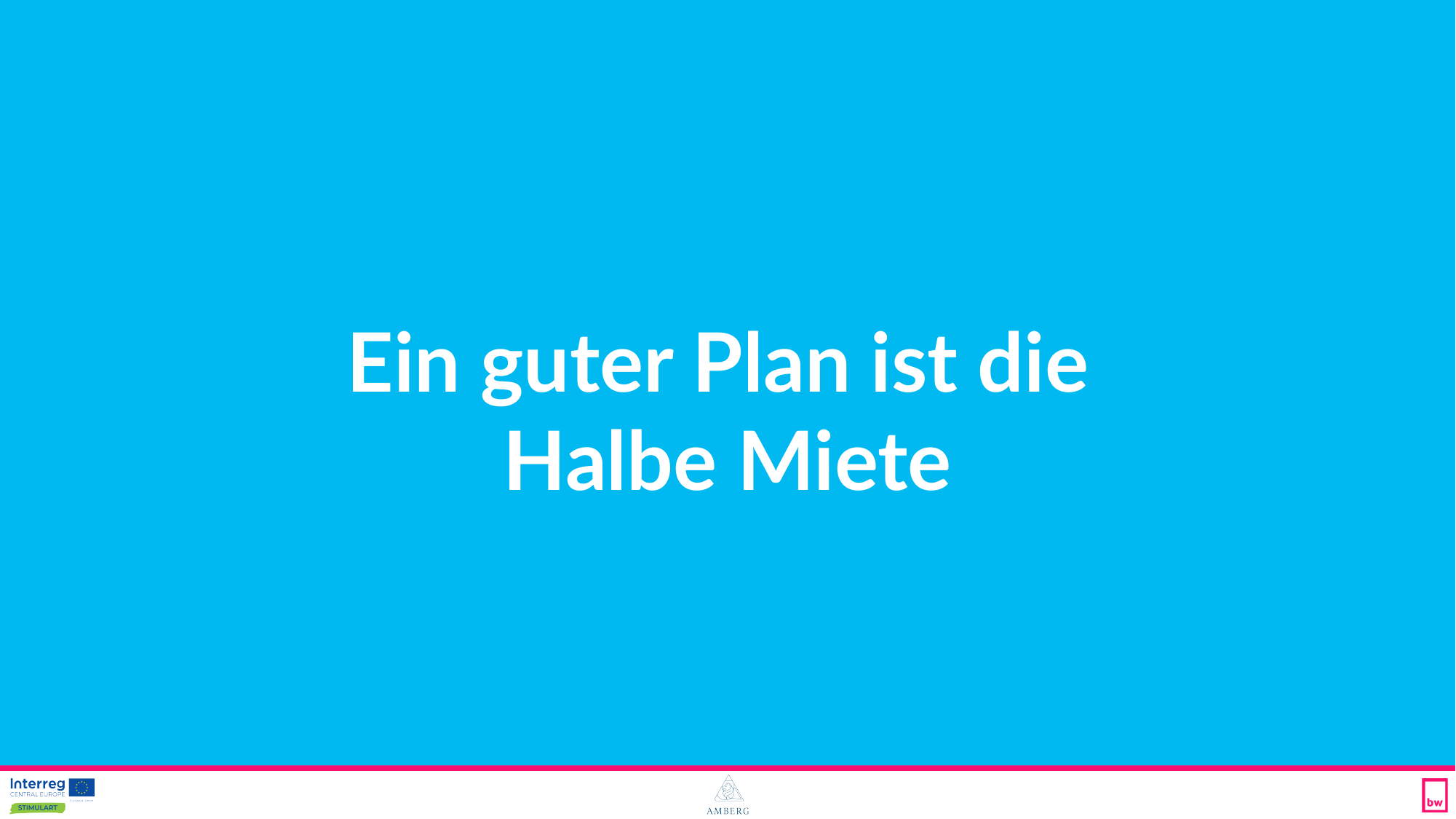

Ein guter Plan ist die
Halbe Miete